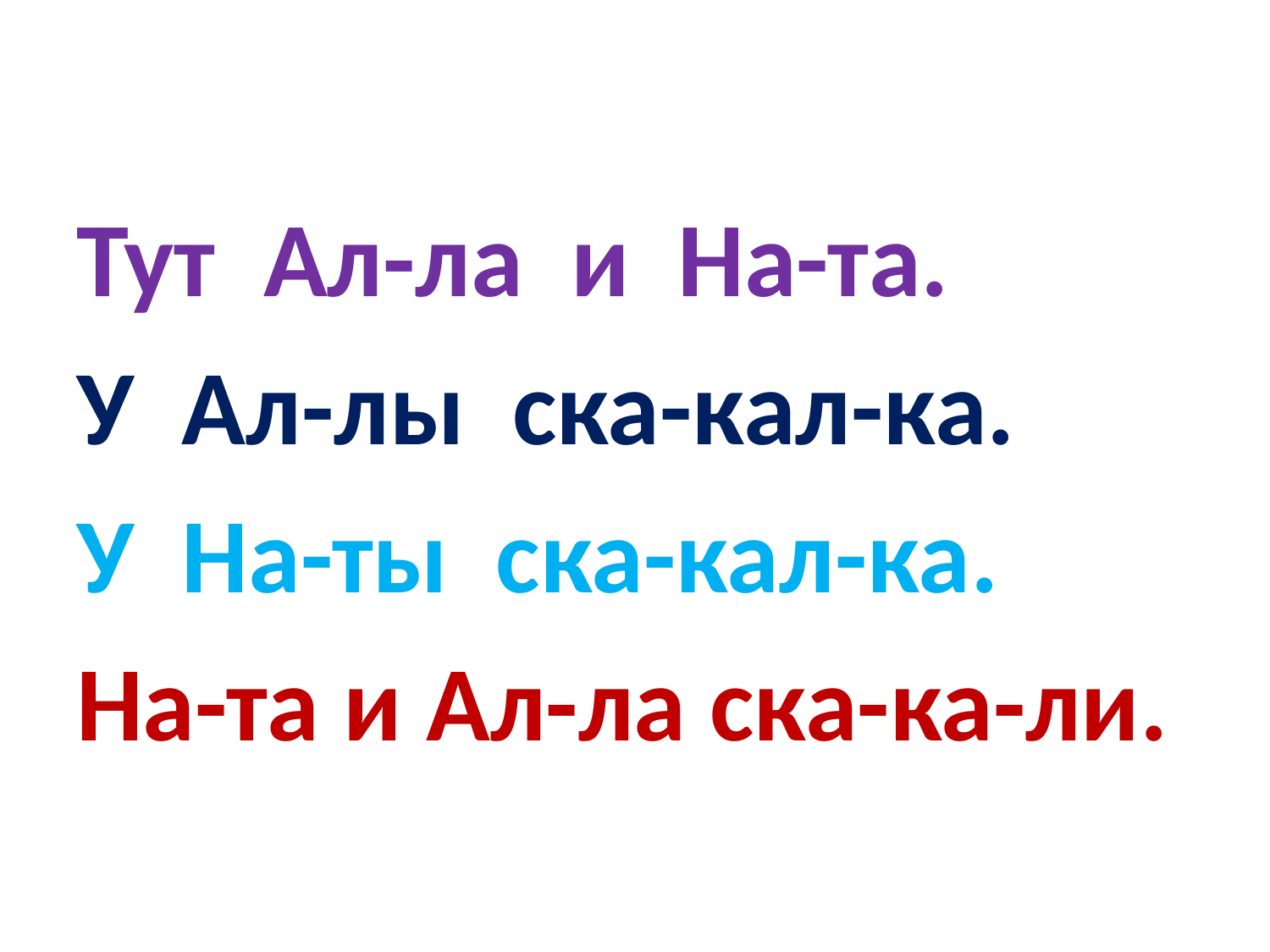

Тут  Ал-ла  и  На-та.
У  Ал-лы  ска-кал-ка.
У  На-ты  ска-кал-ка.
На-та и Ал-ла ска-ка-ли.
#